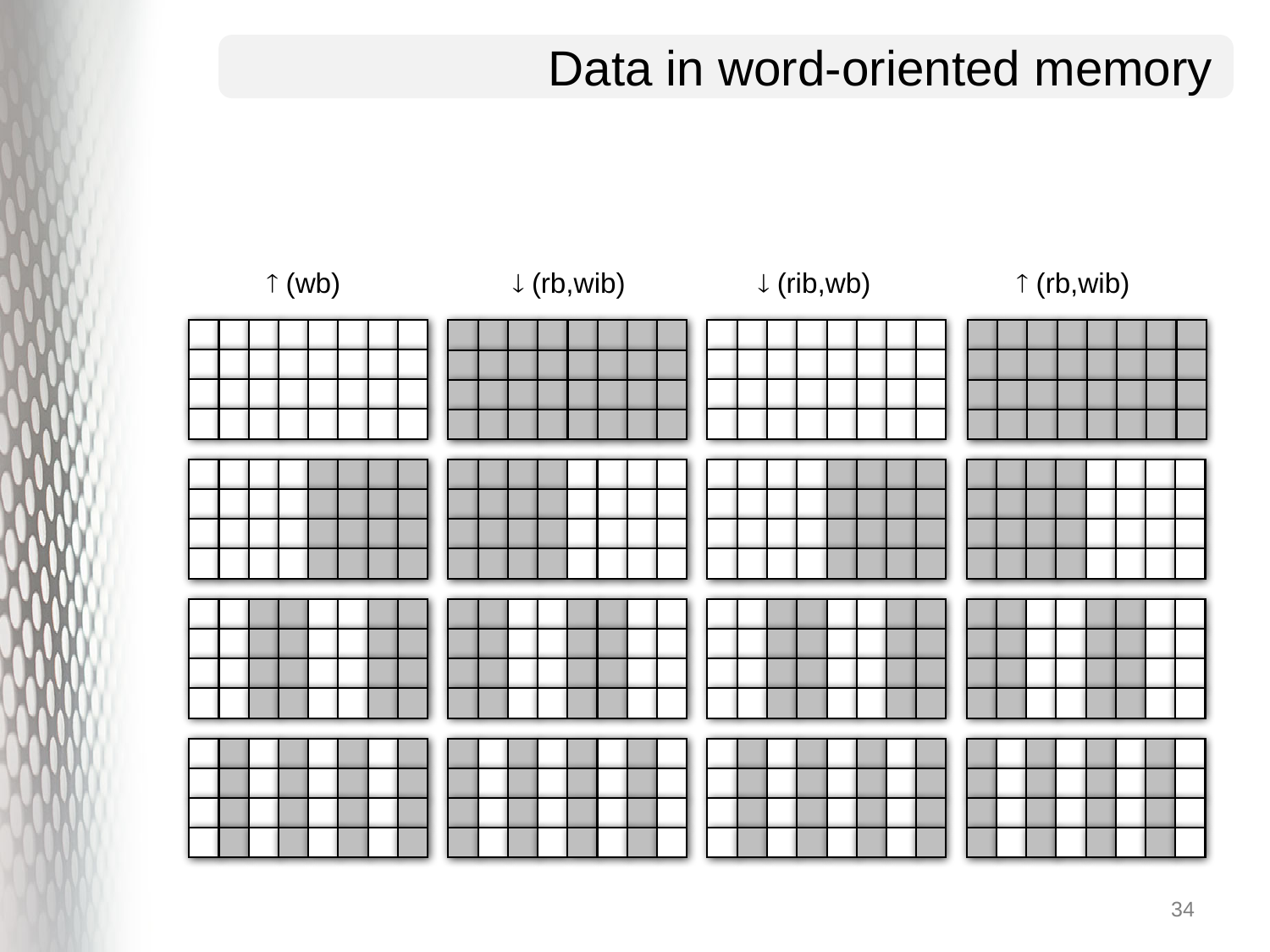

# Data in word-oriented memory
↑ (wb)
↓ (rb,wib)
↓ (rib,wb)
↑ (rb,wib)